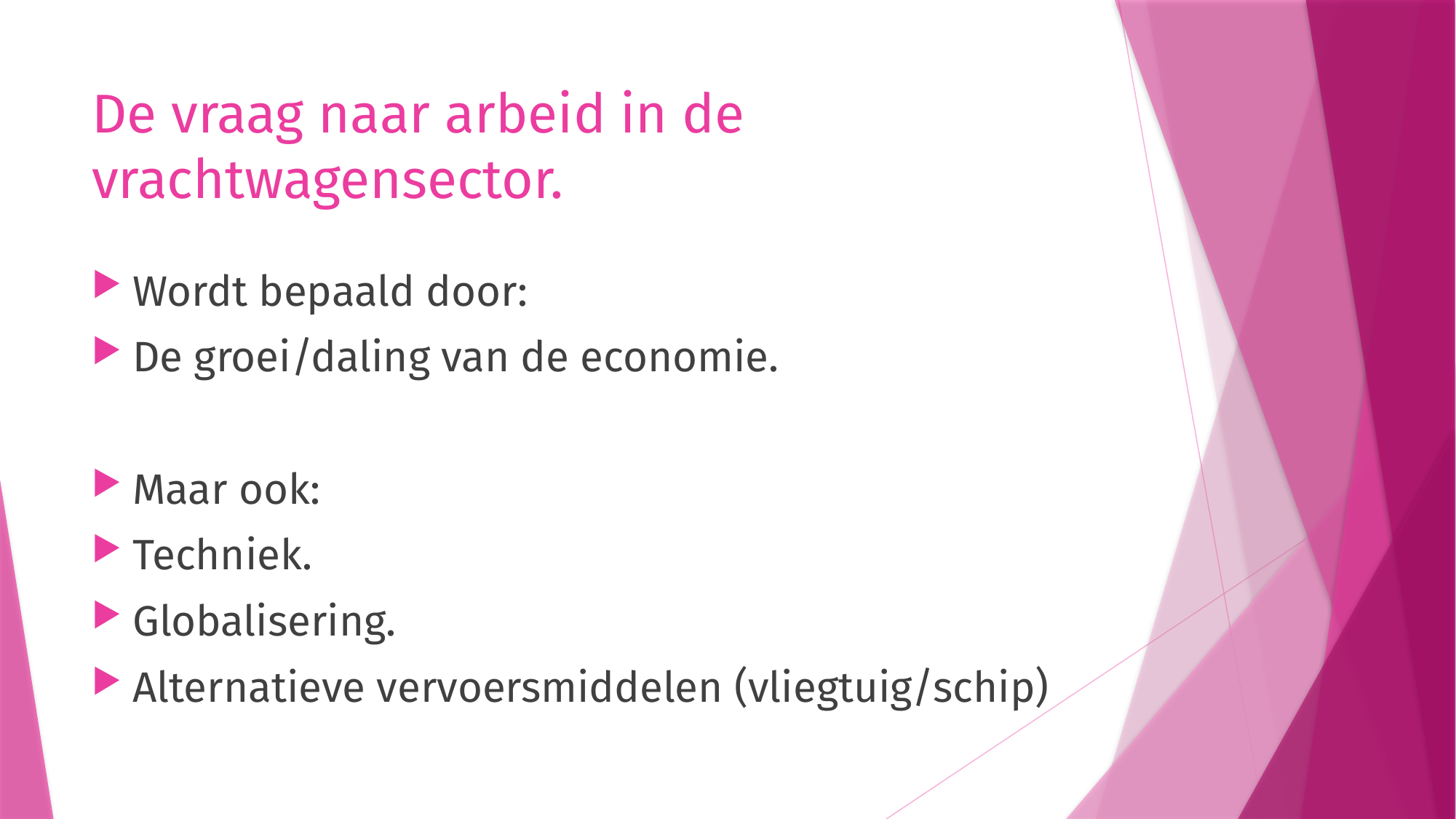

# De vraag naar arbeid in de vrachtwagensector.
Wordt bepaald door:
De groei/daling van de economie.

Maar ook:
Techniek.
Globalisering.
Alternatieve vervoersmiddelen (vliegtuig/schip)